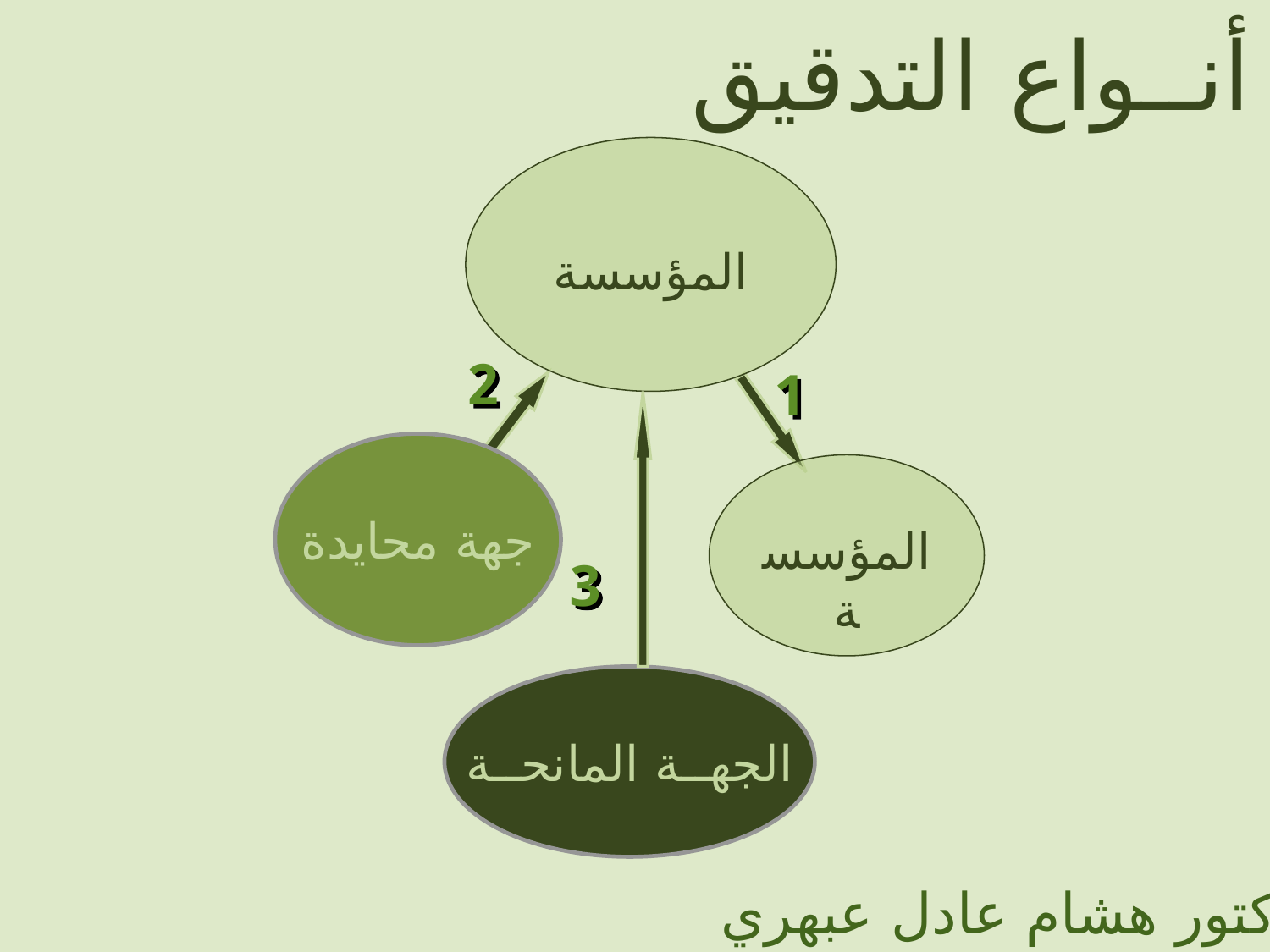

أنــواع التدقيق

المؤسسة
2
1

جهة محايدة

المؤسسة
3
الجهــة المانحــة
الدكتور هشام عادل عبهري